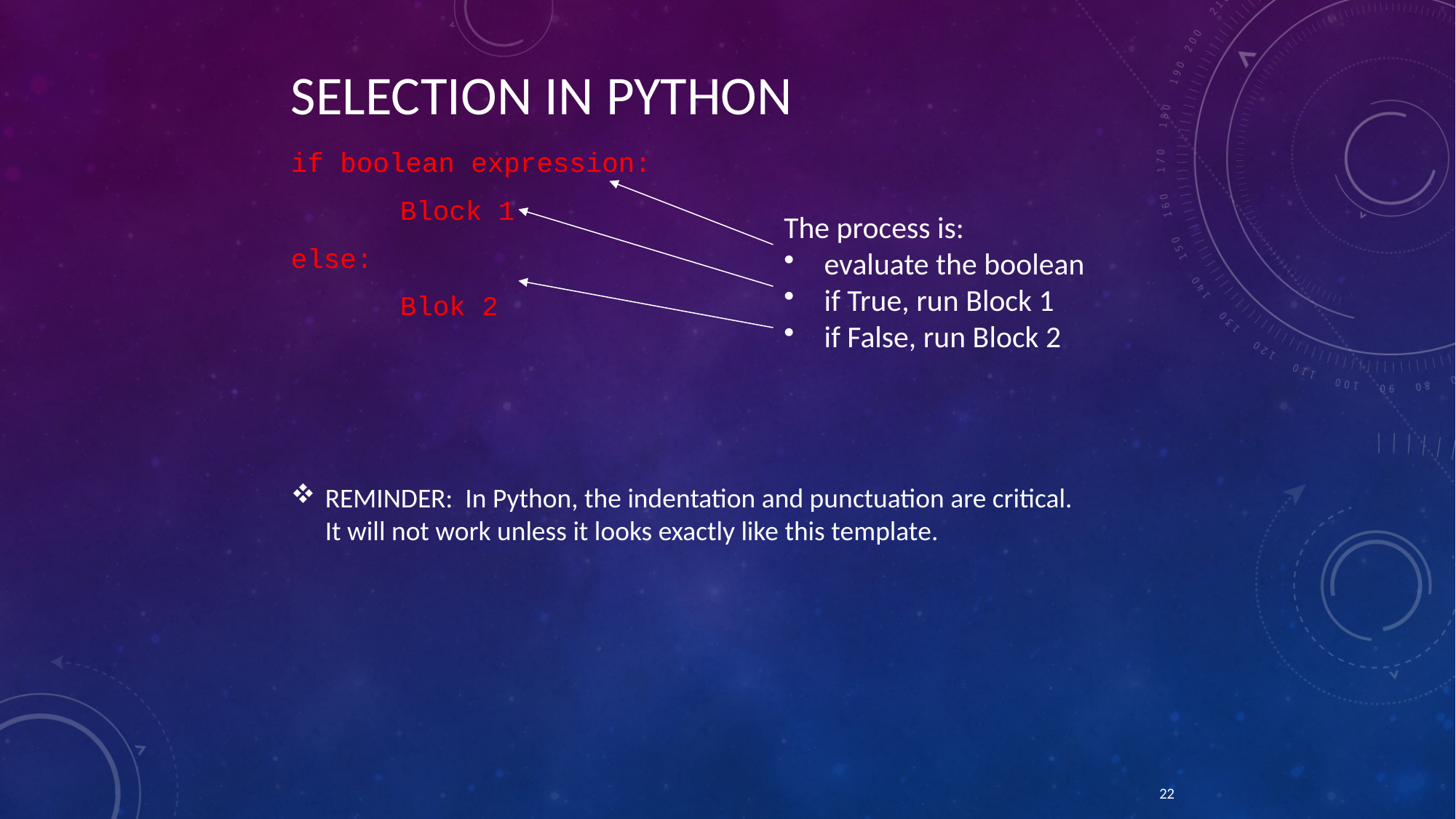

# Selection in Python
if boolean expression:
	Block 1
else:
	Blok 2

REMINDER:  In Python, the indentation and punctuation are critical.  It will not work unless it looks exactly like this template.

The process is:
evaluate the boolean
if True, run Block 1
if False, run Block 2

22